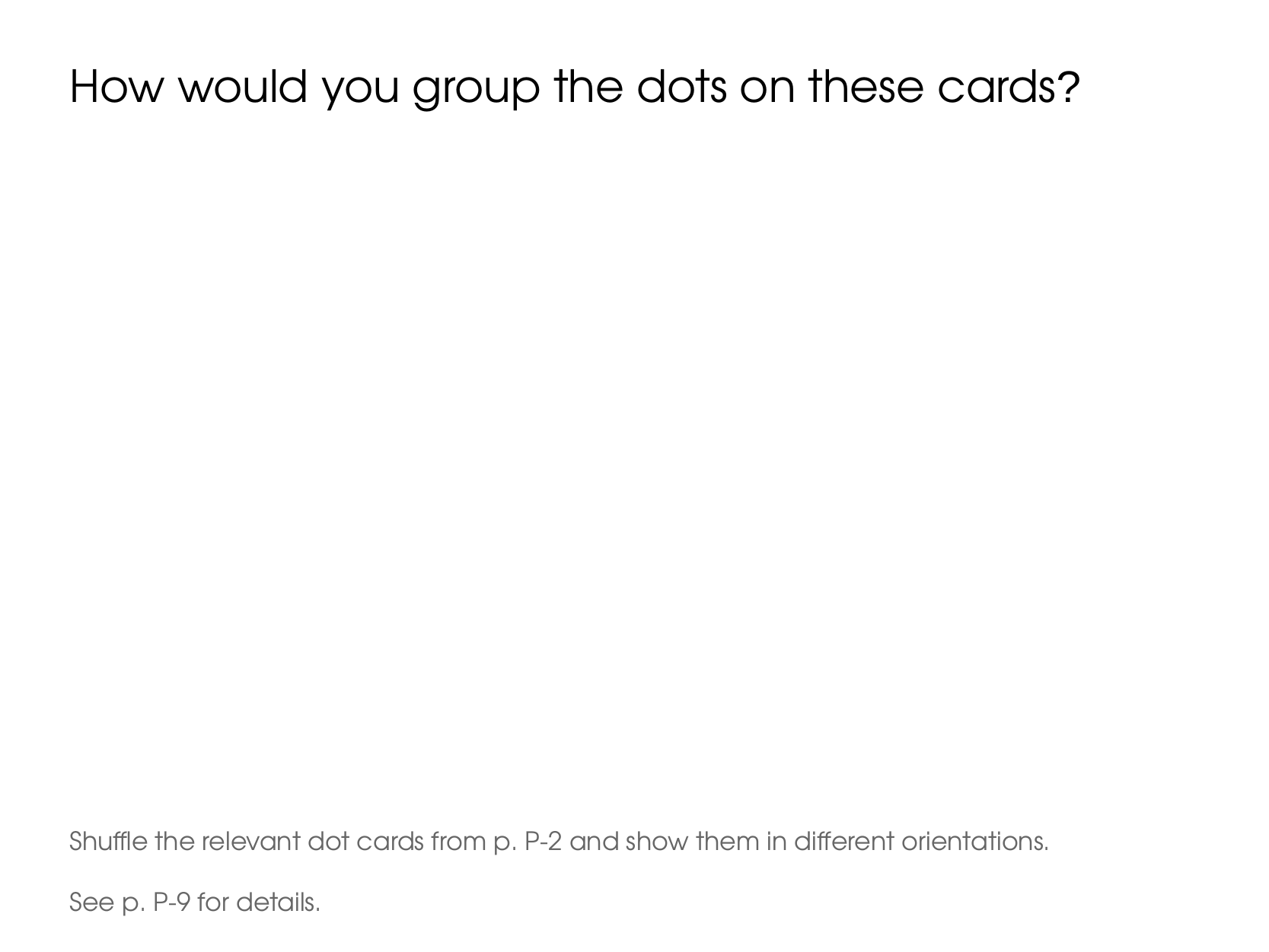

How would you group the dots on these cards?
Shuffle the relevant dot cards from p. P-2 and show them in different orientations.
See p. P-9 for details.